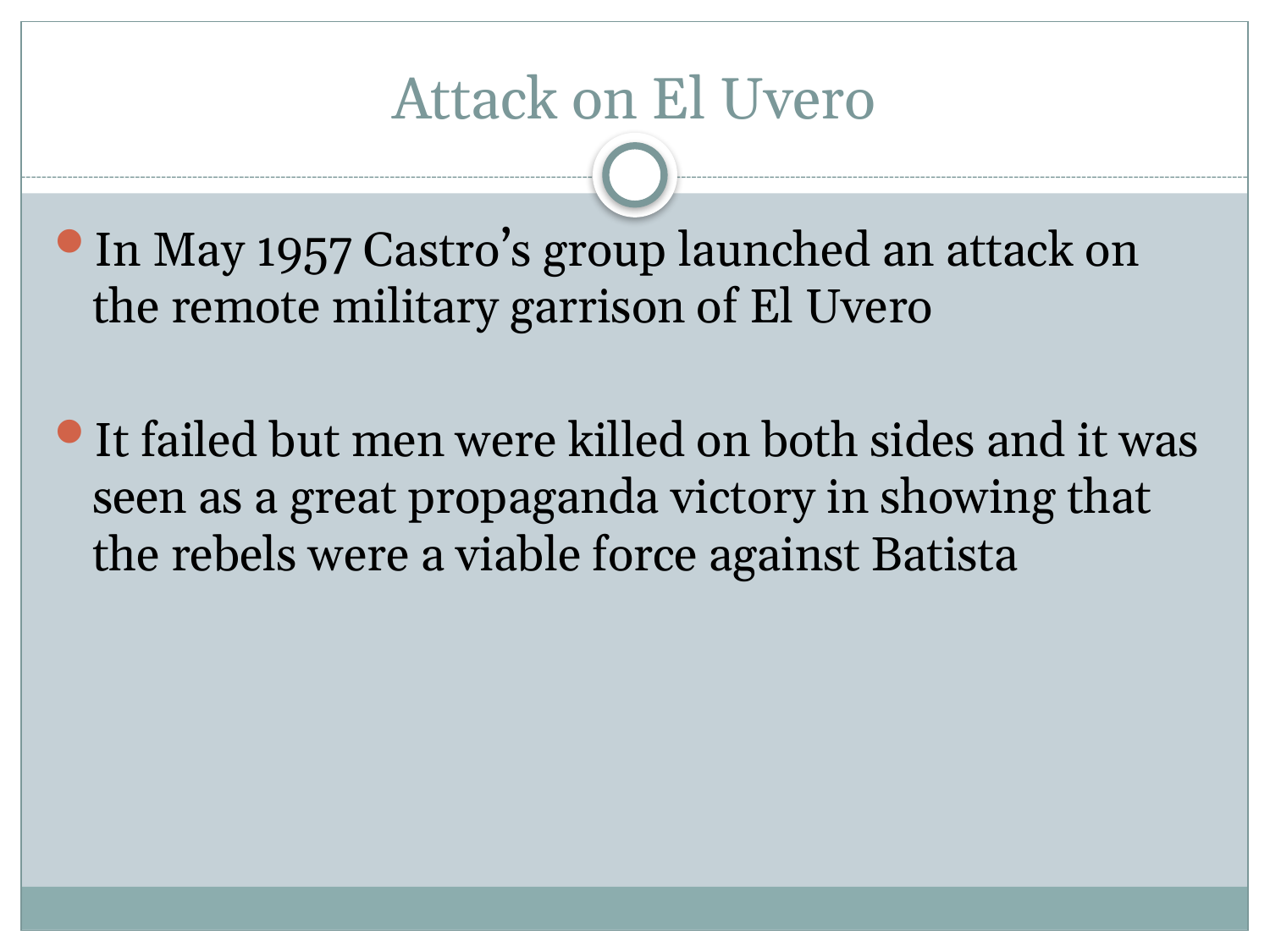

# Attack on El Uvero
In May 1957 Castro’s group launched an attack on the remote military garrison of El Uvero

It failed but men were killed on both sides and it was seen as a great propaganda victory in showing that the rebels were a viable force against Batista